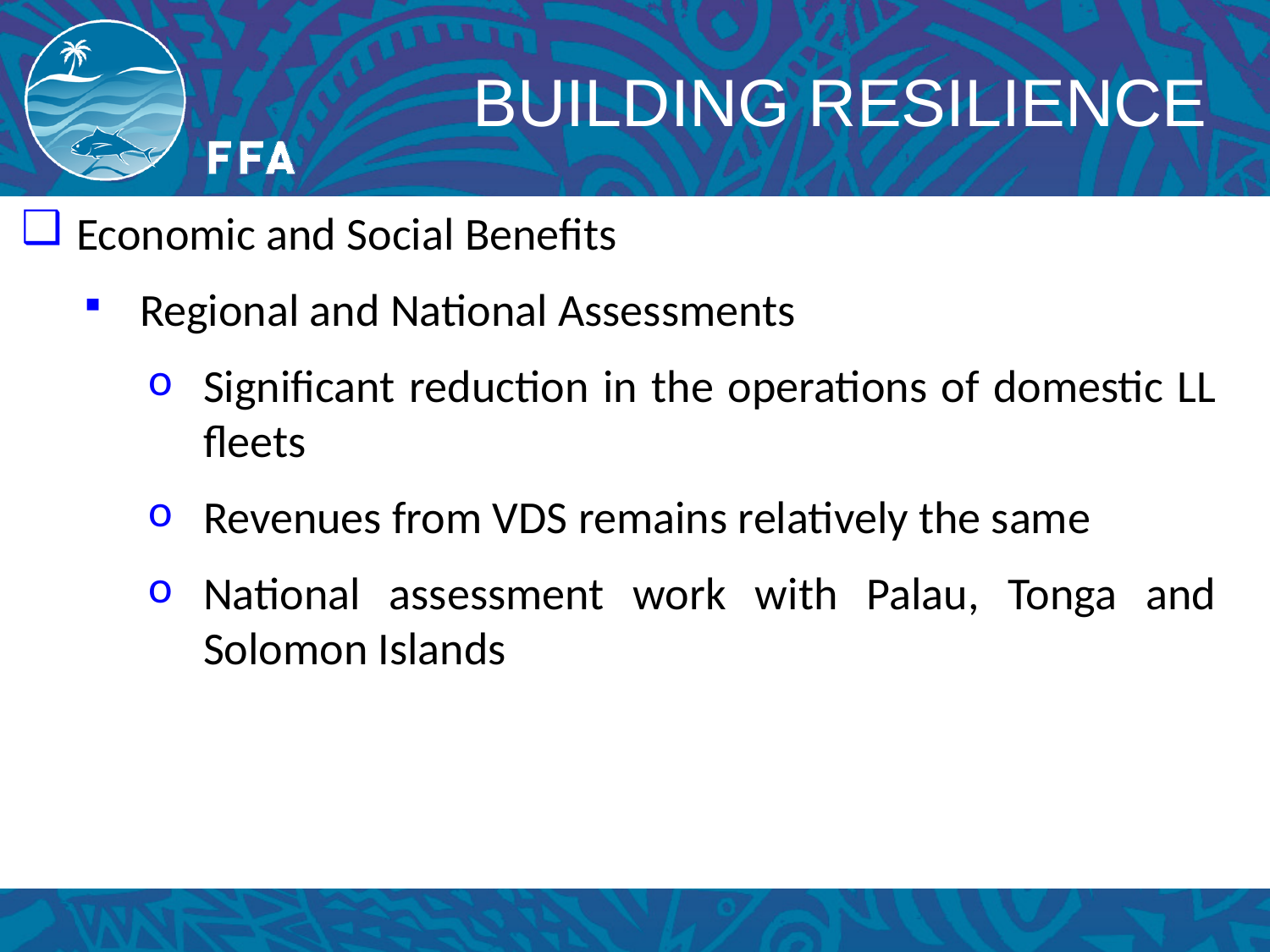

# BUILDING RESILIENCE
Economic and Social Benefits
Regional and National Assessments
Significant reduction in the operations of domestic LL fleets
Revenues from VDS remains relatively the same
National assessment work with Palau, Tonga and Solomon Islands